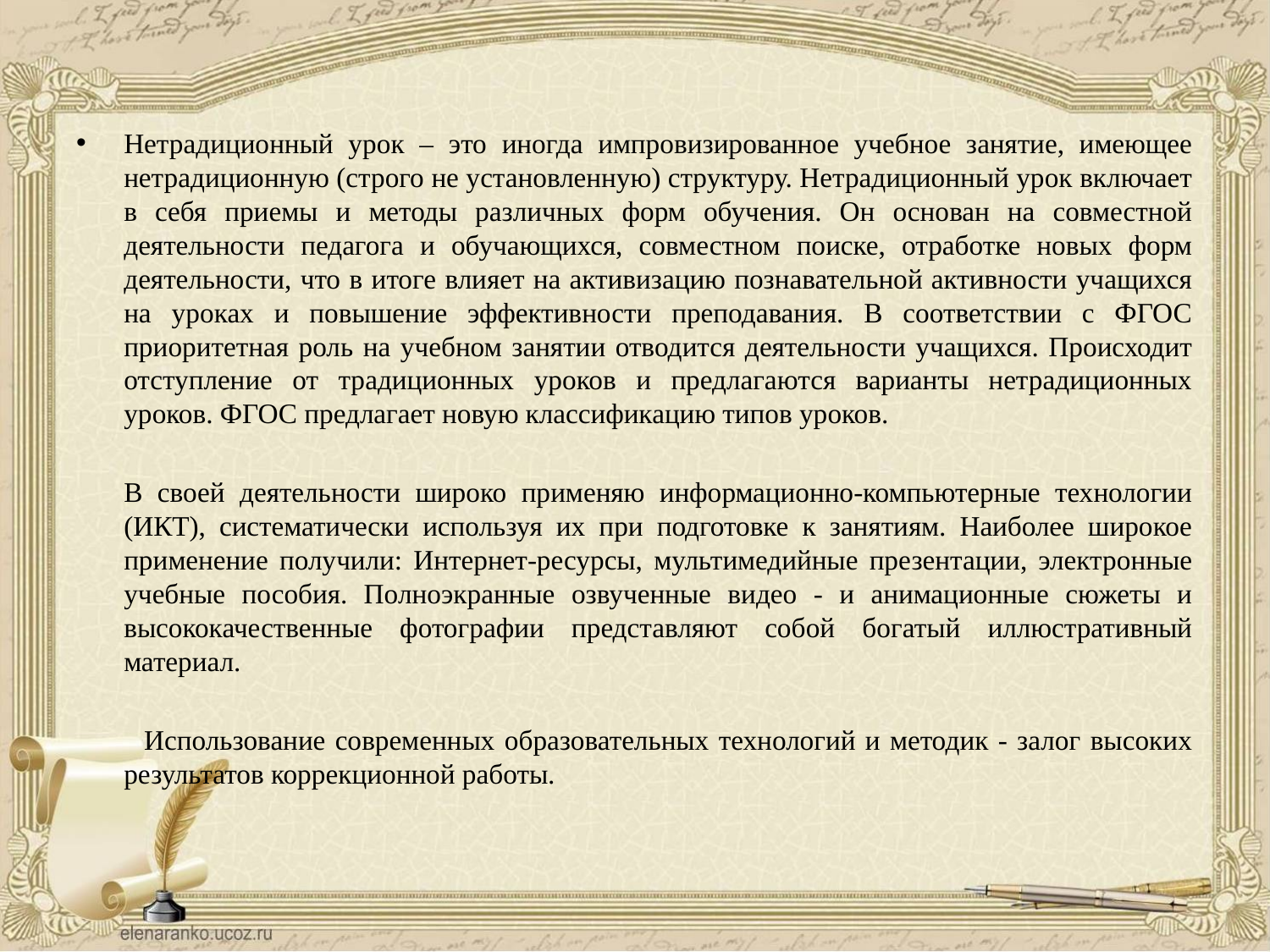

#
Нетрадиционный урок – это иногда импровизированное учебное занятие, имеющее нетрадиционную (строго не установленную) структуру. Нетрадиционный урок включает в себя приемы и методы различных форм обучения. Он основан на совместной деятельности педагога и обучающихся, совместном поиске, отработке новых форм деятельности, что в итоге влияет на активизацию познавательной активности учащихся на уроках и повышение эффективности преподавания. В соответствии с ФГОС приоритетная роль на учебном занятии отводится деятельности учащихся. Происходит отступление от традиционных уроков и предлагаются варианты нетрадиционных уроков. ФГОС предлагает новую классификацию типов уроков.

	В своей деятельности широко применяю информационно-компьютерные технологии (ИКТ), систематически используя их при подготовке к занятиям. Наиболее широкое применение получили: Интернет-ресурсы, мультимедийные презентации, электронные учебные пособия. Полноэкранные озвученные видео - и анимационные сюжеты и высококачественные фотографии представляют собой богатый иллюстративный материал.

       Использование современных образовательных технологий и методик - залог высоких результатов коррекционной работы.